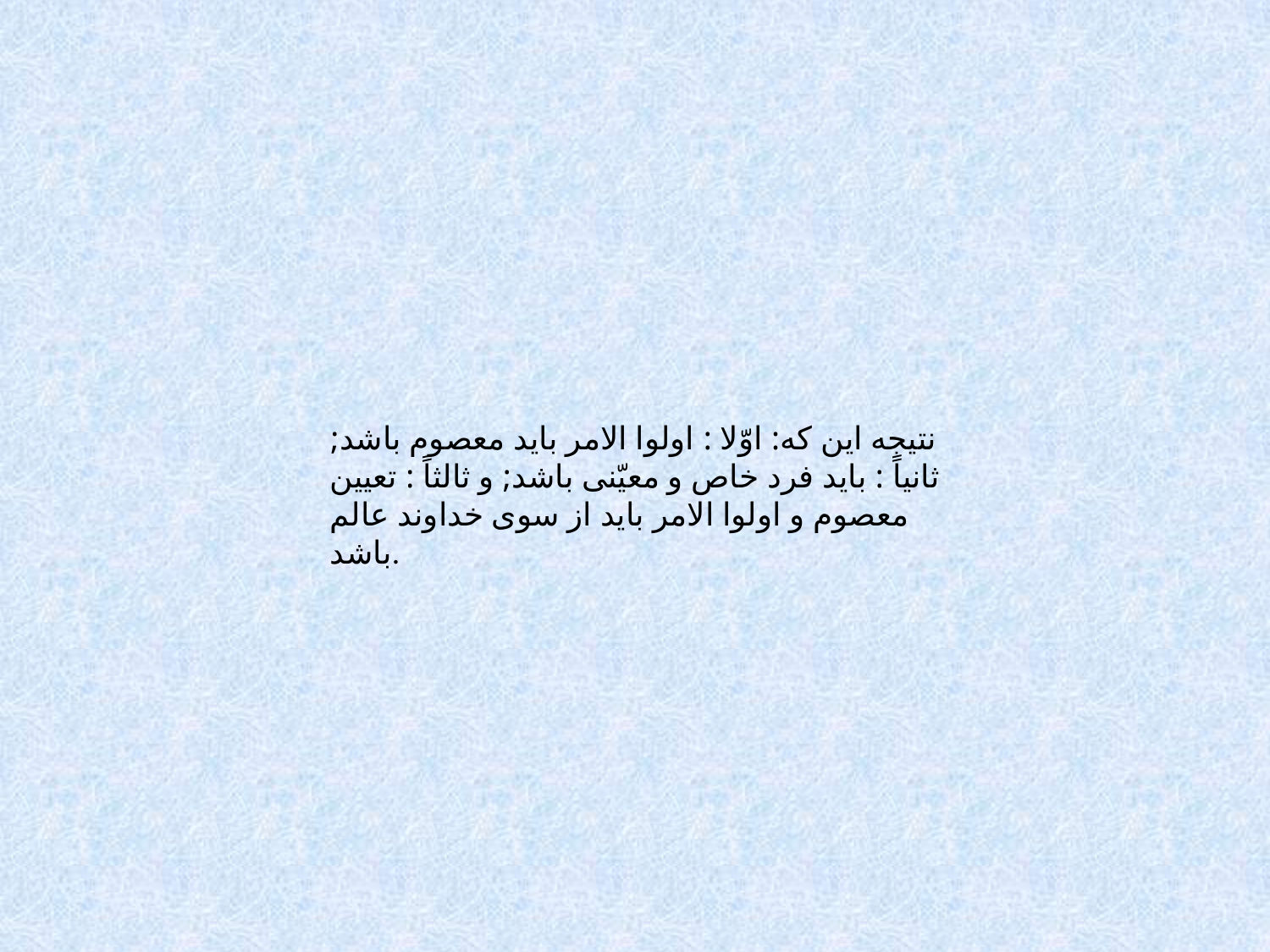

نتيجه اين كه: اوّلا : اولوا الامر بايد معصوم باشد; ثانياً : بايد فرد خاص و معيّنى باشد; و ثالثاً : تعيين معصوم و اولوا الامر بايد از سوى خداوند عالم باشد.